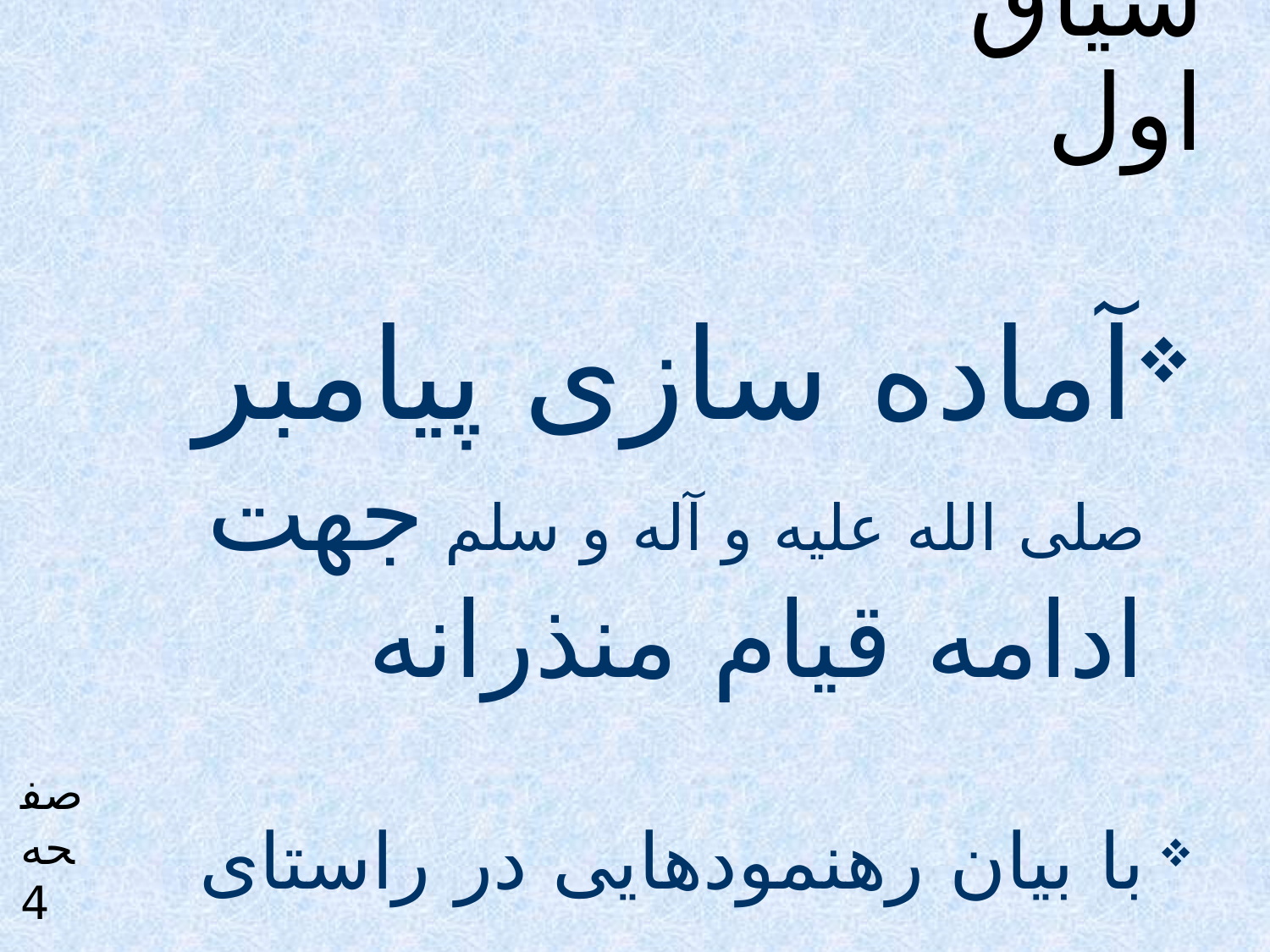

# جهت  هدایتی  سیاق   اول
آماده سازی پیامبر صلی الله علیه و آله و سلم جهت ادامه قیام منذرانه
با بیان رهنمودهایی در راستای پیشبرد  انذار  و بیان عاقبت سخت کافران جهت دلگرمی دادن به آن حضرت.
صفحه 4